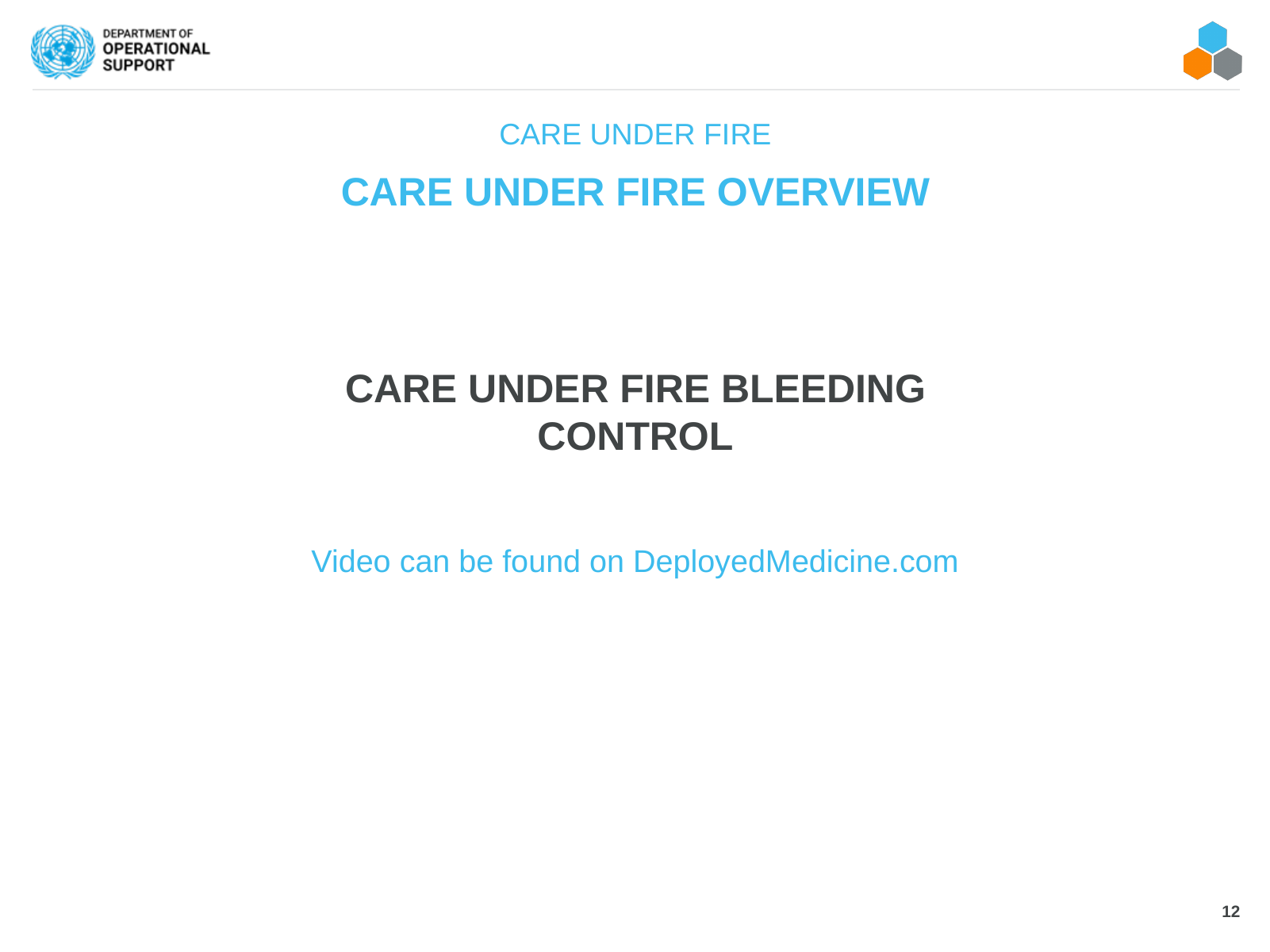

CARE UNDER FIRE
#
CARE UNDER FIRE OVERVIEW

CARE UNDER FIRE BLEEDING CONTROL

Video can be found on DeployedMedicine.com